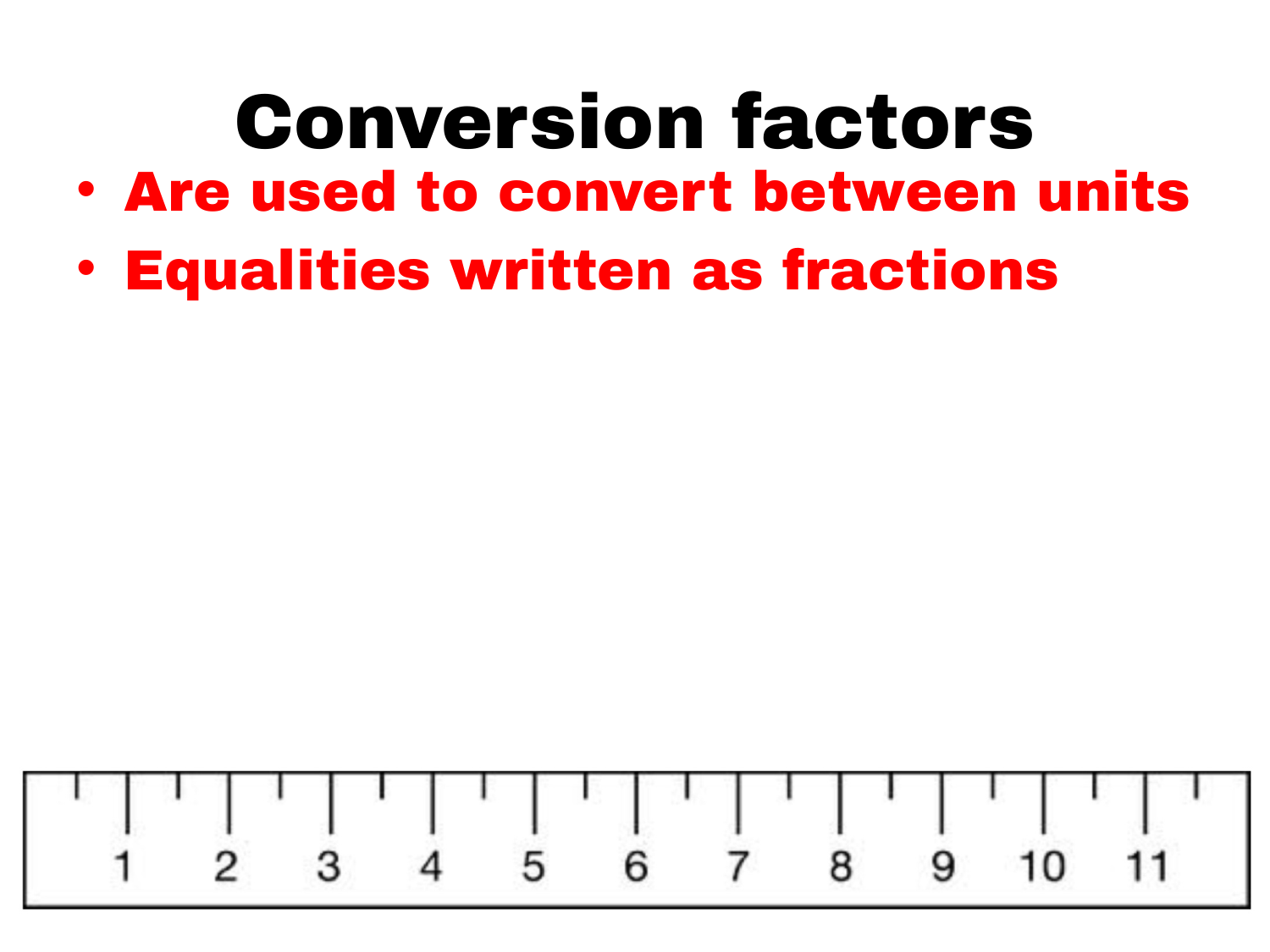

# Conversion factors
Are used to convert between units
Equalities written as fractions